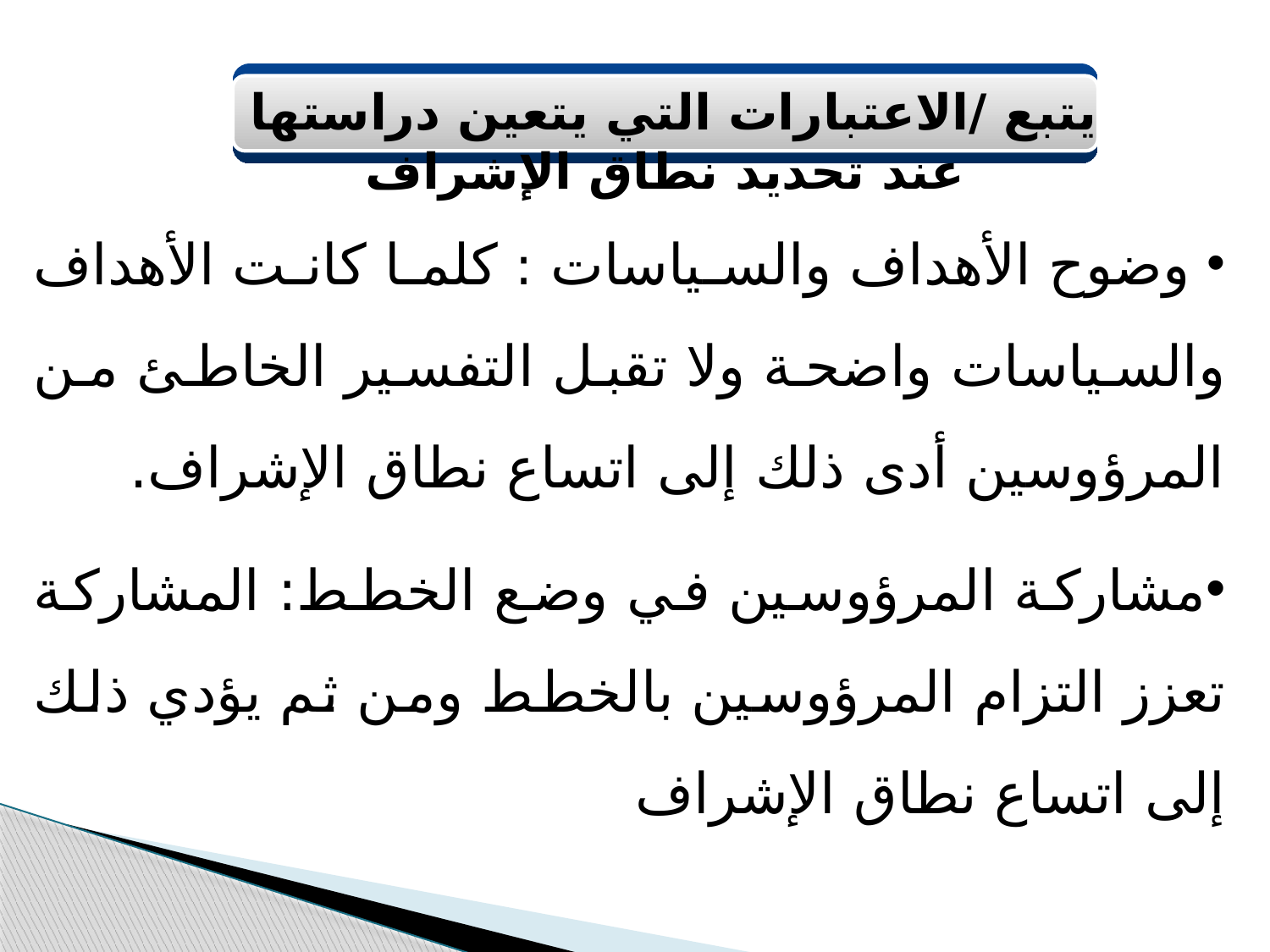

يتبع /الاعتبارات التي يتعين دراستها عند تحديد نطاق الإشراف
 وضوح الأهداف والسياسات : كلما كانت الأهداف والسياسات واضحة ولا تقبل التفسير الخاطئ من المرؤوسين أدى ذلك إلى اتساع نطاق الإشراف.
مشاركة المرؤوسين في وضع الخطط: المشاركة تعزز التزام المرؤوسين بالخطط ومن ثم يؤدي ذلك إلى اتساع نطاق الإشراف